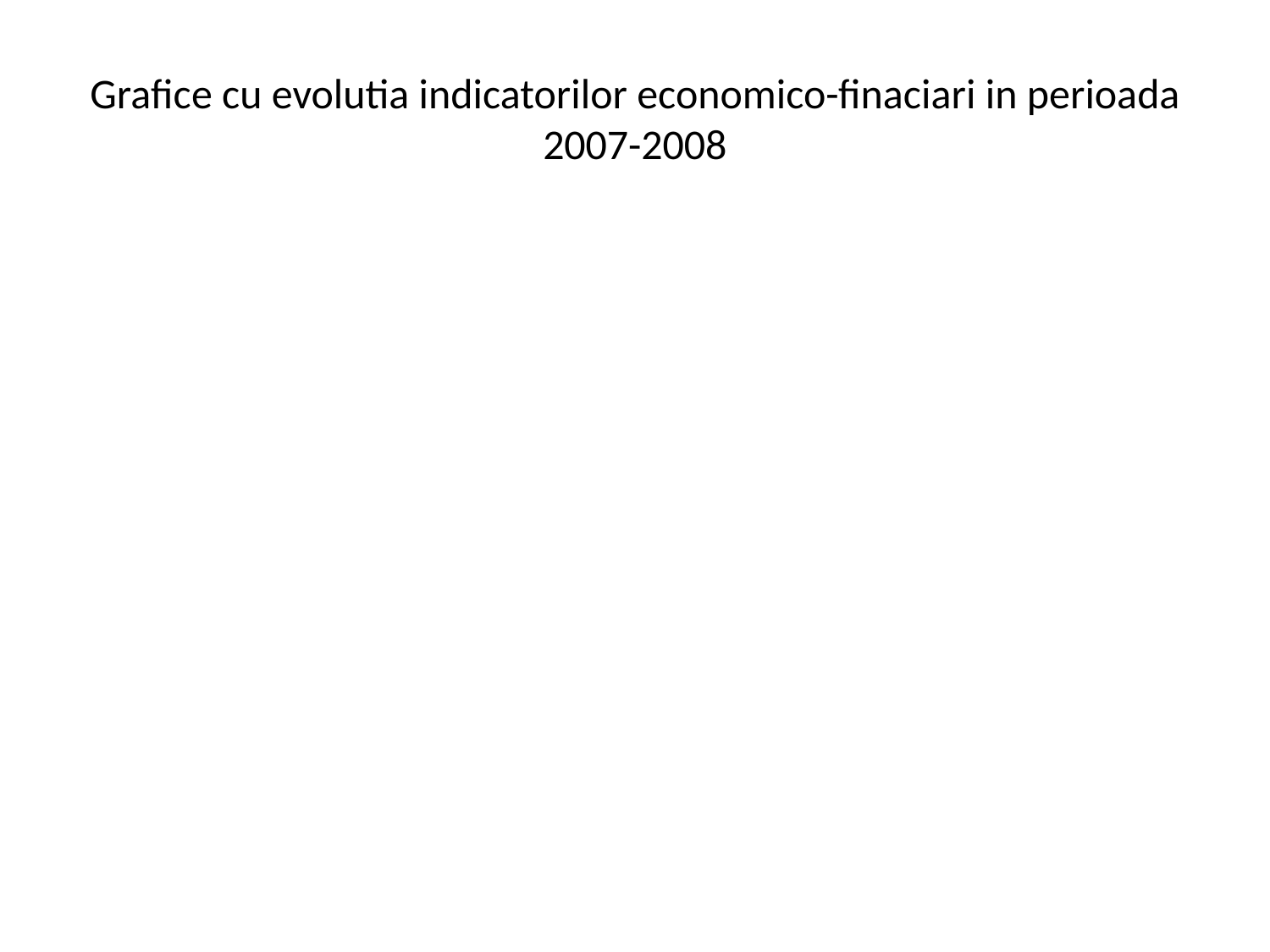

# Grafice cu evolutia indicatorilor economico-finaciari in perioada 2007-2008